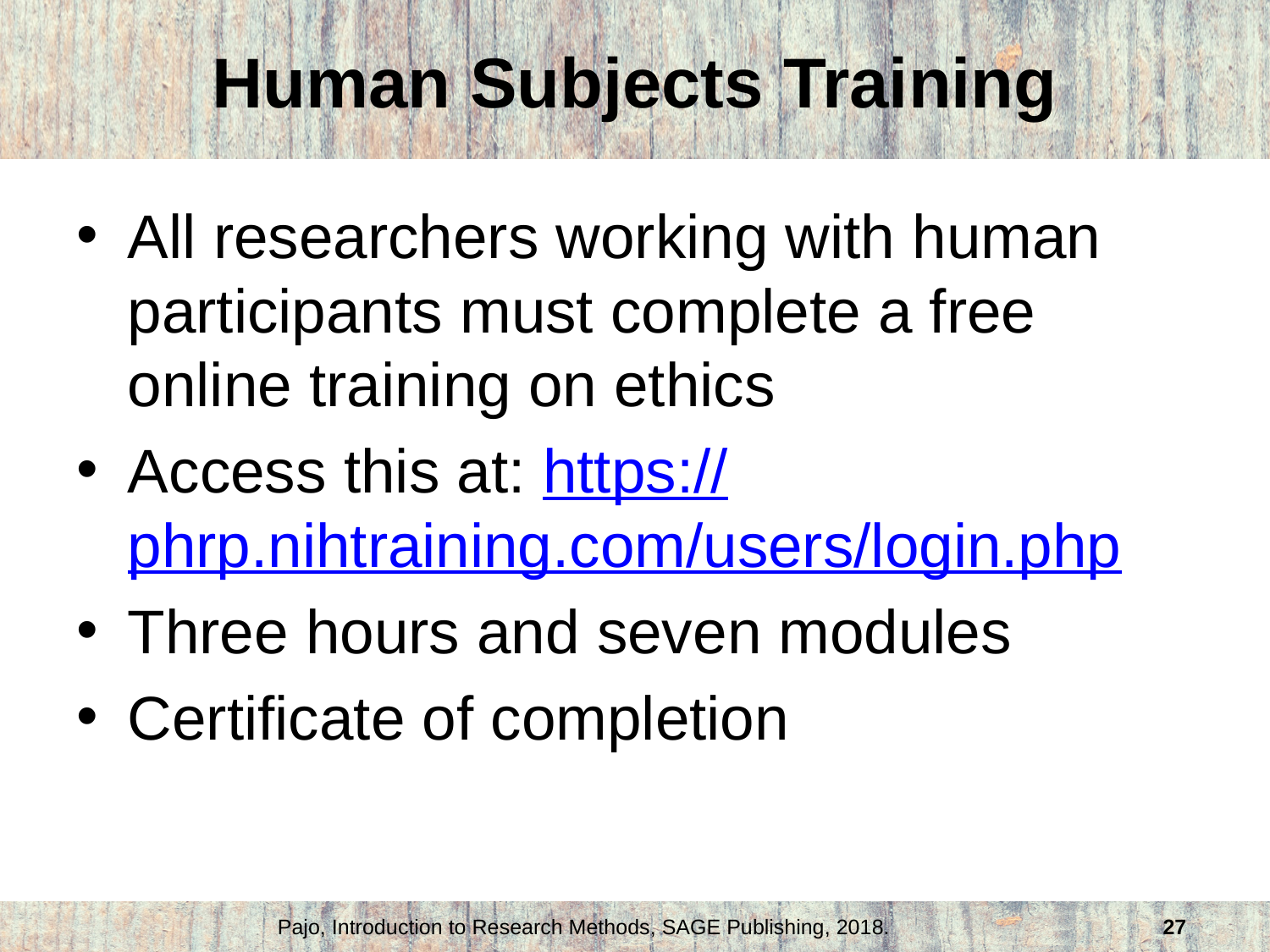

# Human Subjects Training
All researchers working with human participants must complete a free online training on ethics
Access this at: https://phrp.nihtraining.com/users/login.php
Three hours and seven modules
Certificate of completion

Pajo, Introduction to Research Methods, SAGE Publishing, 2018.
27